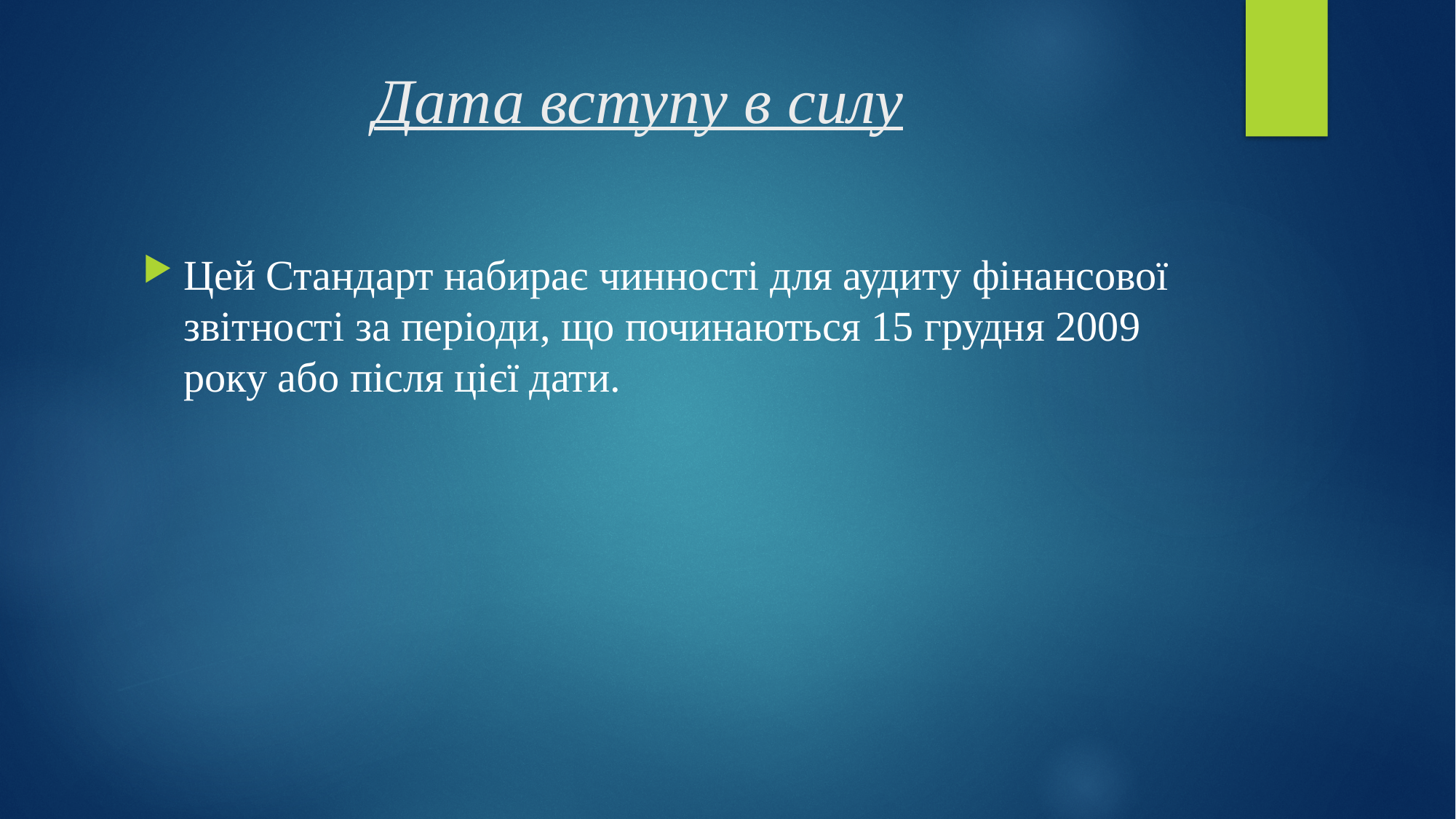

# Дата вступу в силу
Цей Стандарт набирає чинності для аудиту фінансової звітності за періоди, що починаються 15 грудня 2009 року або після цієї дати.